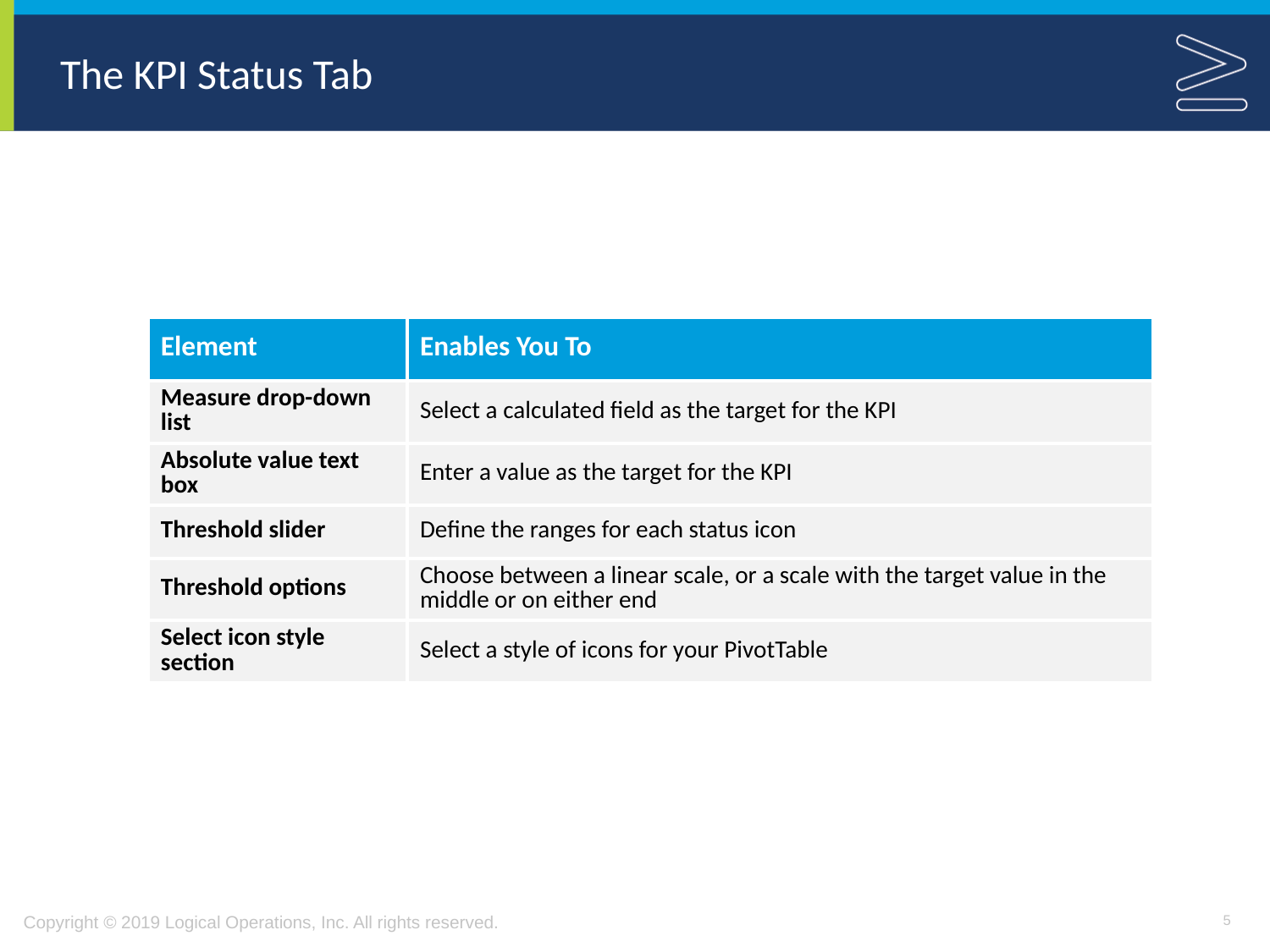

# The KPI Status Tab
| Element | Enables You To |
| --- | --- |
| Measure drop-down list | Select a calculated field as the target for the KPI |
| Absolute value text box | Enter a value as the target for the KPI |
| Threshold slider | Define the ranges for each status icon |
| Threshold options | Choose between a linear scale, or a scale with the target value in the middle or on either end |
| Select icon style section | Select a style of icons for your PivotTable |
5